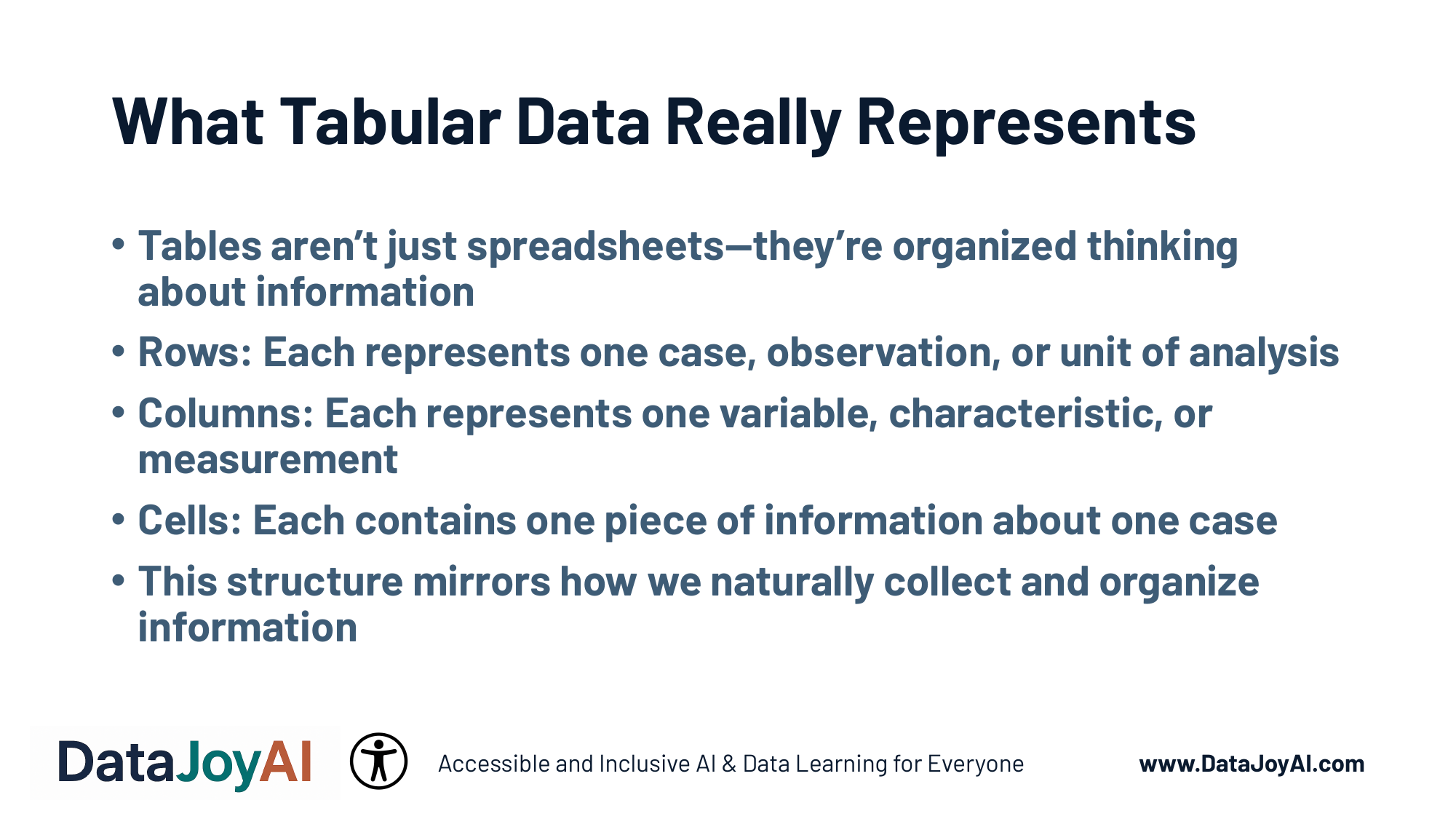

# What Tabular Data Really Represents
Tables aren’t just spreadsheets—they’re organized thinking about information
Rows: Each represents one case, observation, or unit of analysis
Columns: Each represents one variable, characteristic, or measurement
Cells: Each contains one piece of information about one case
This structure mirrors how we naturally collect and organize information